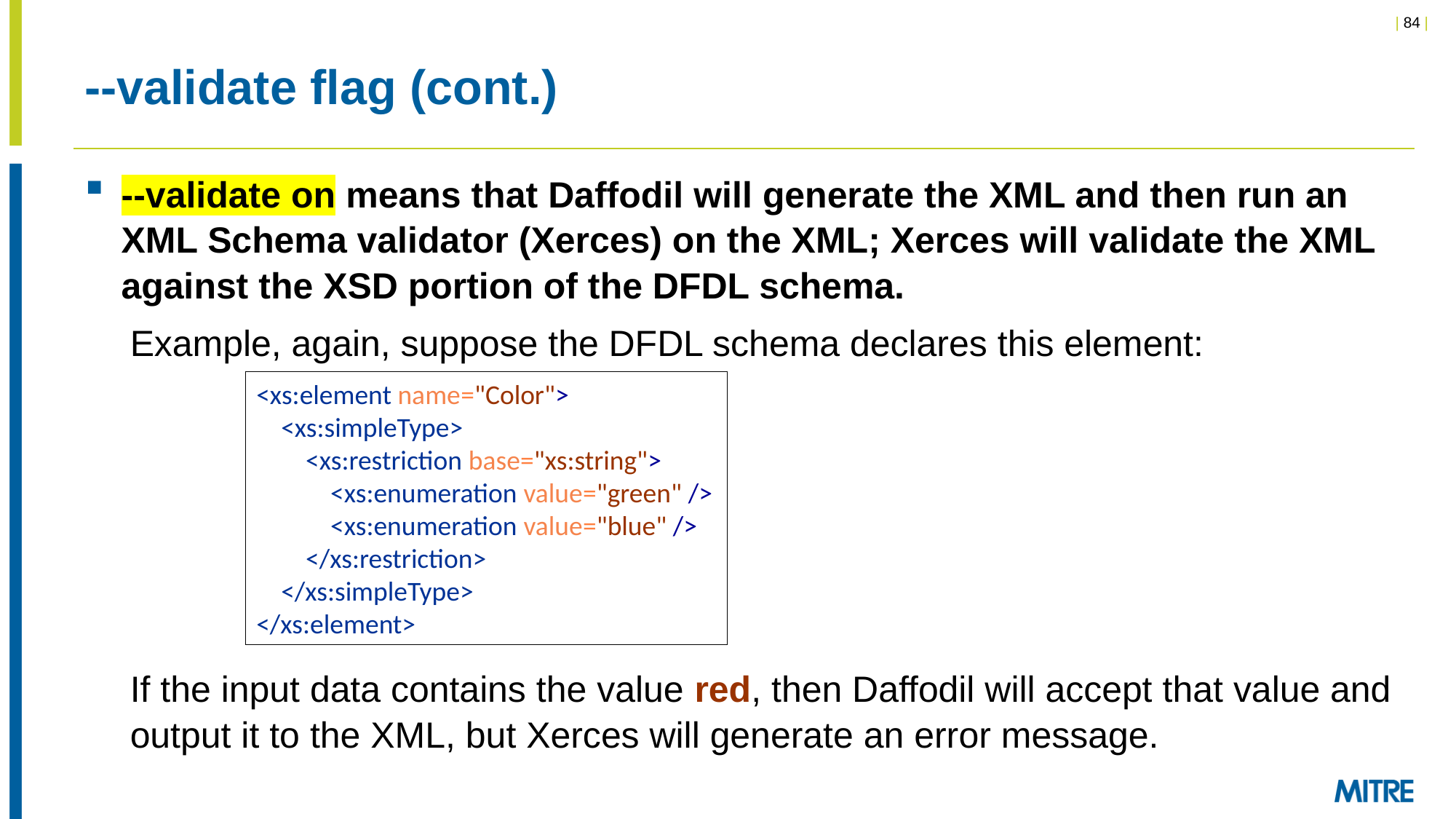

# --validate flag (cont.)
--validate on means that Daffodil will generate the XML and then run an XML Schema validator (Xerces) on the XML; Xerces will validate the XML against the XSD portion of the DFDL schema.
Example, again, suppose the DFDL schema declares this element:
<xs:element name="Color">
    <xs:simpleType>
        <xs:restriction base="xs:string">
            <xs:enumeration value="green" />
            <xs:enumeration value="blue" />
        </xs:restriction>
    </xs:simpleType>
</xs:element>
If the input data contains the value red, then Daffodil will accept that value and output it to the XML, but Xerces will generate an error message.